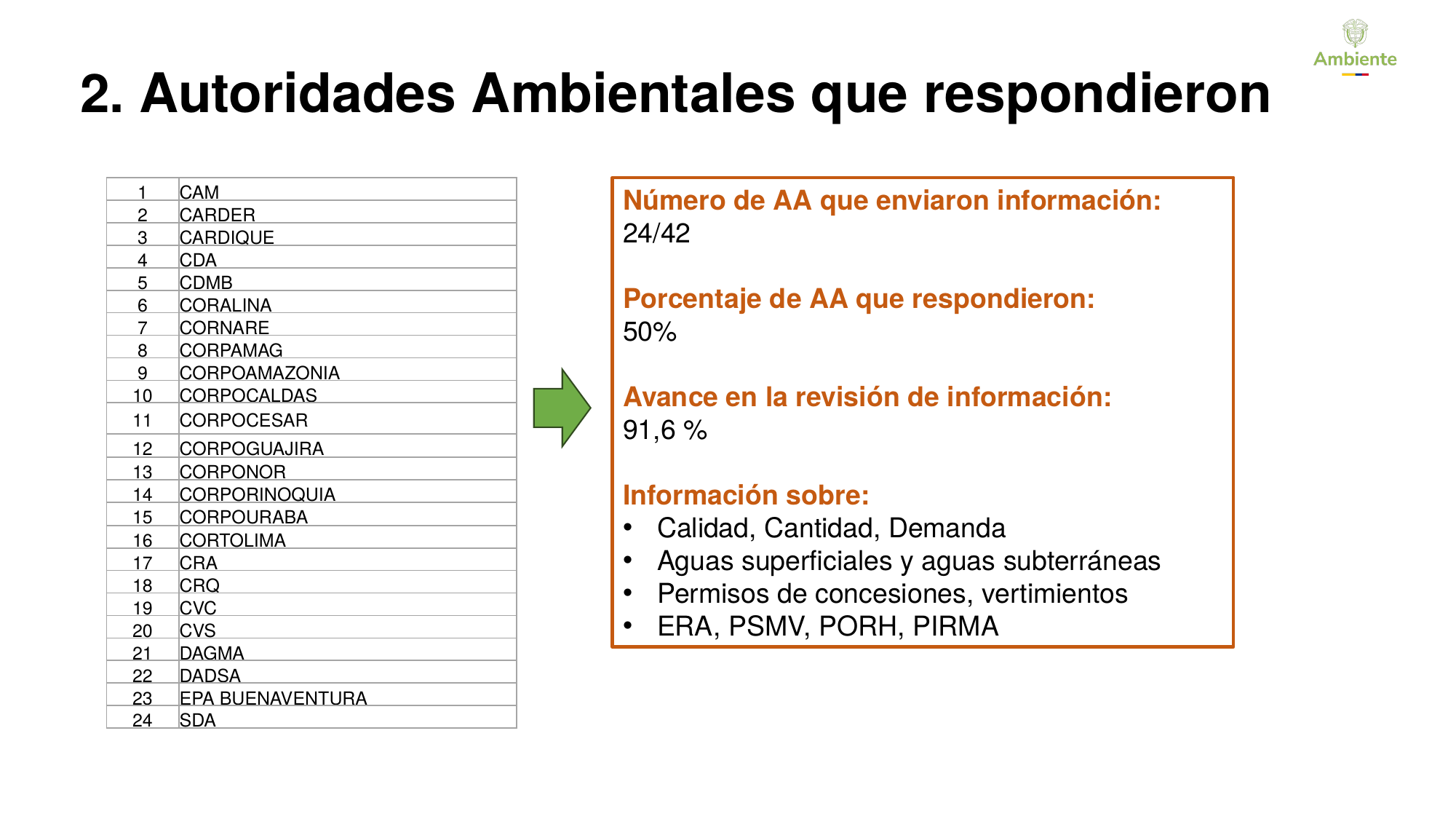

2. Autoridades Ambientales que respondieron
| 1 | CAM |
| --- | --- |
| 2 | CARDER |
| 3 | CARDIQUE |
| 4 | CDA |
| 5 | CDMB |
| 6 | CORALINA |
| 7 | CORNARE |
| 8 | CORPAMAG |
| 9 | CORPOAMAZONIA |
| 10 | CORPOCALDAS |
| 11 | CORPOCESAR |
| 12 | CORPOGUAJIRA |
| 13 | CORPONOR |
| 14 | CORPORINOQUIA |
| 15 | CORPOURABA |
| 16 | CORTOLIMA |
| 17 | CRA |
| 18 | CRQ |
| 19 | CVC |
| 20 | CVS |
| 21 | DAGMA |
| 22 | DADSA |
| 23 | EPA BUENAVENTURA |
| 24 | SDA |
Número de AA que enviaron información:
24/42

Porcentaje de AA que respondieron:
50%

Avance en la revisión de información:
91,6 %

Información sobre:
Calidad, Cantidad, Demanda
Aguas superficiales y aguas subterráneas
Permisos de concesiones, vertimientos
ERA, PSMV, PORH, PIRMA